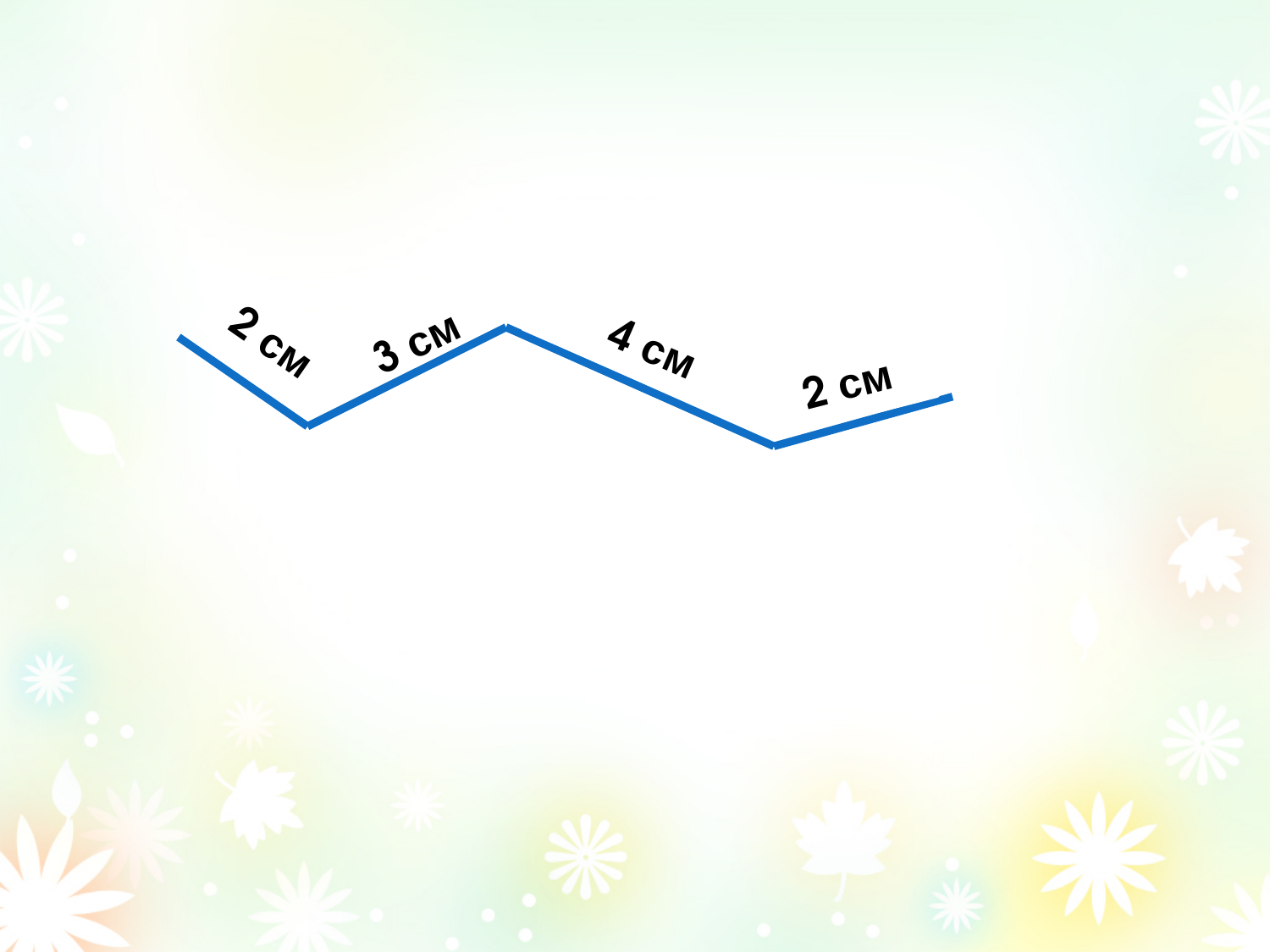

3 см
2 см
4 см
2 см